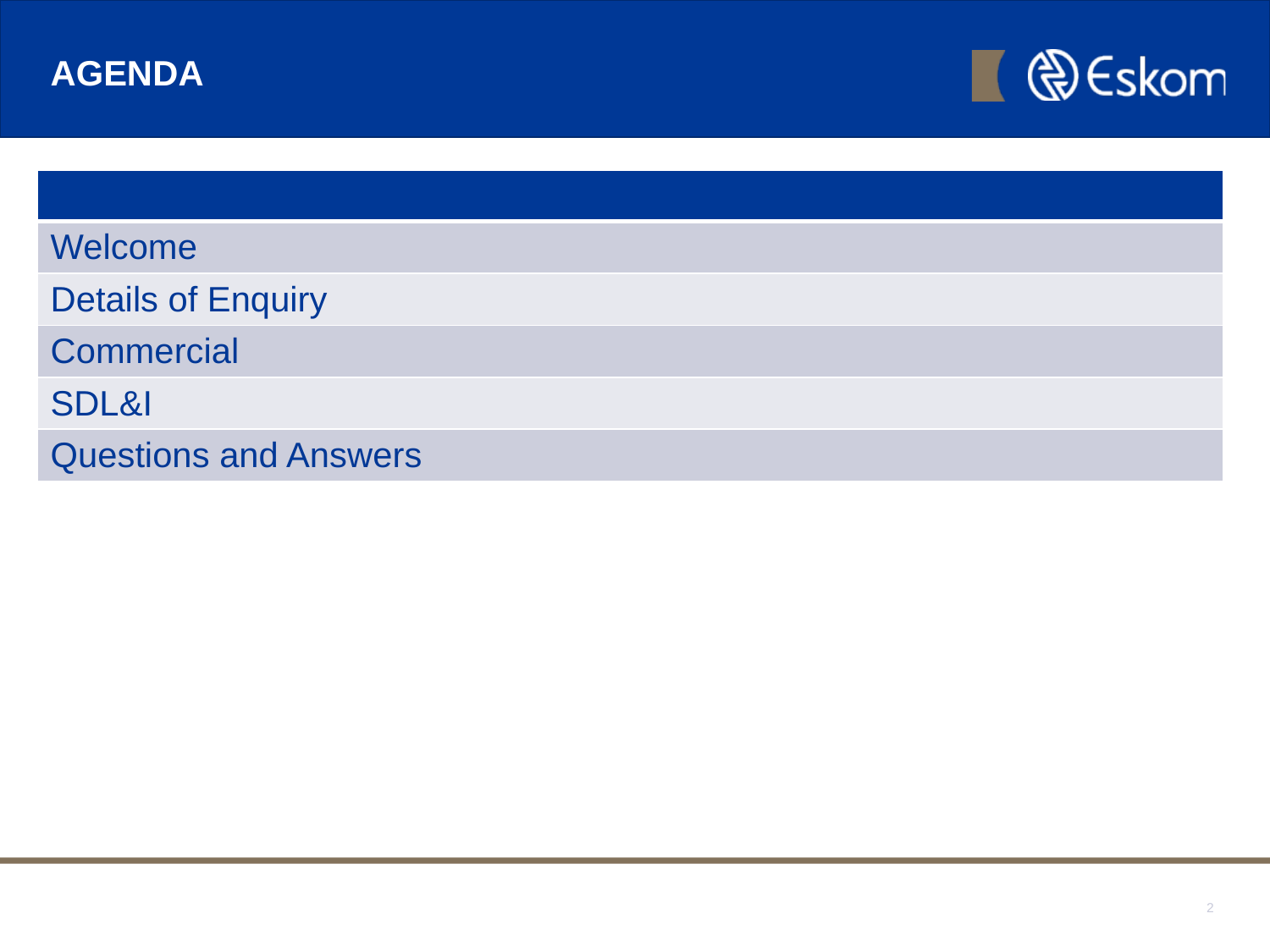

# AGENDA
|  |
| --- |
| Welcome |
| Details of Enquiry |
| Commercial |
| SDL&I |
| Questions and Answers |

2